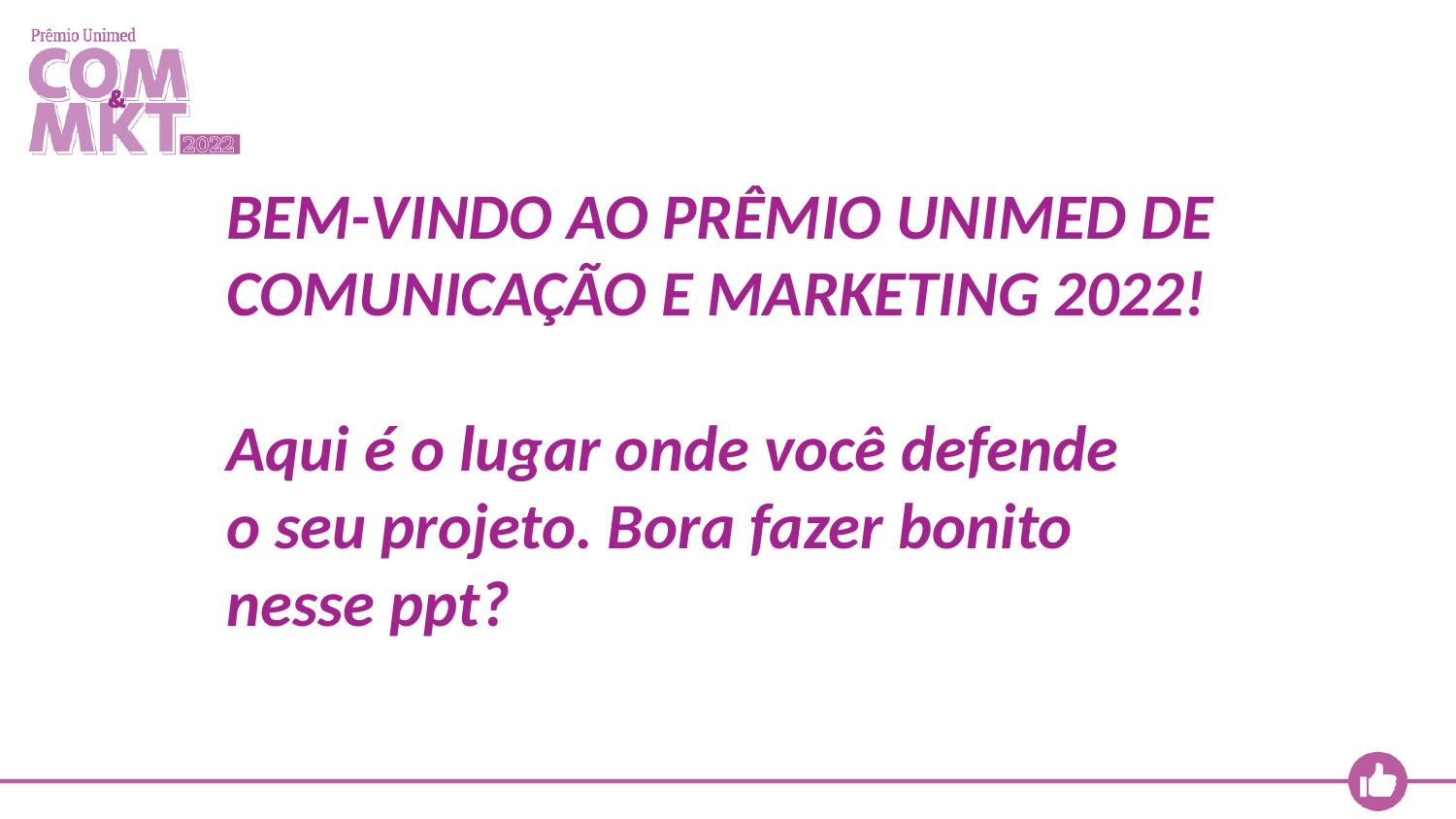

BEM-VINDO AO PRÊMIO UNIMED DE
COMUNICAÇÃO E MARKETING 2022!

Aqui é o lugar onde você defende
o seu projeto. Bora fazer bonito
nesse ppt?